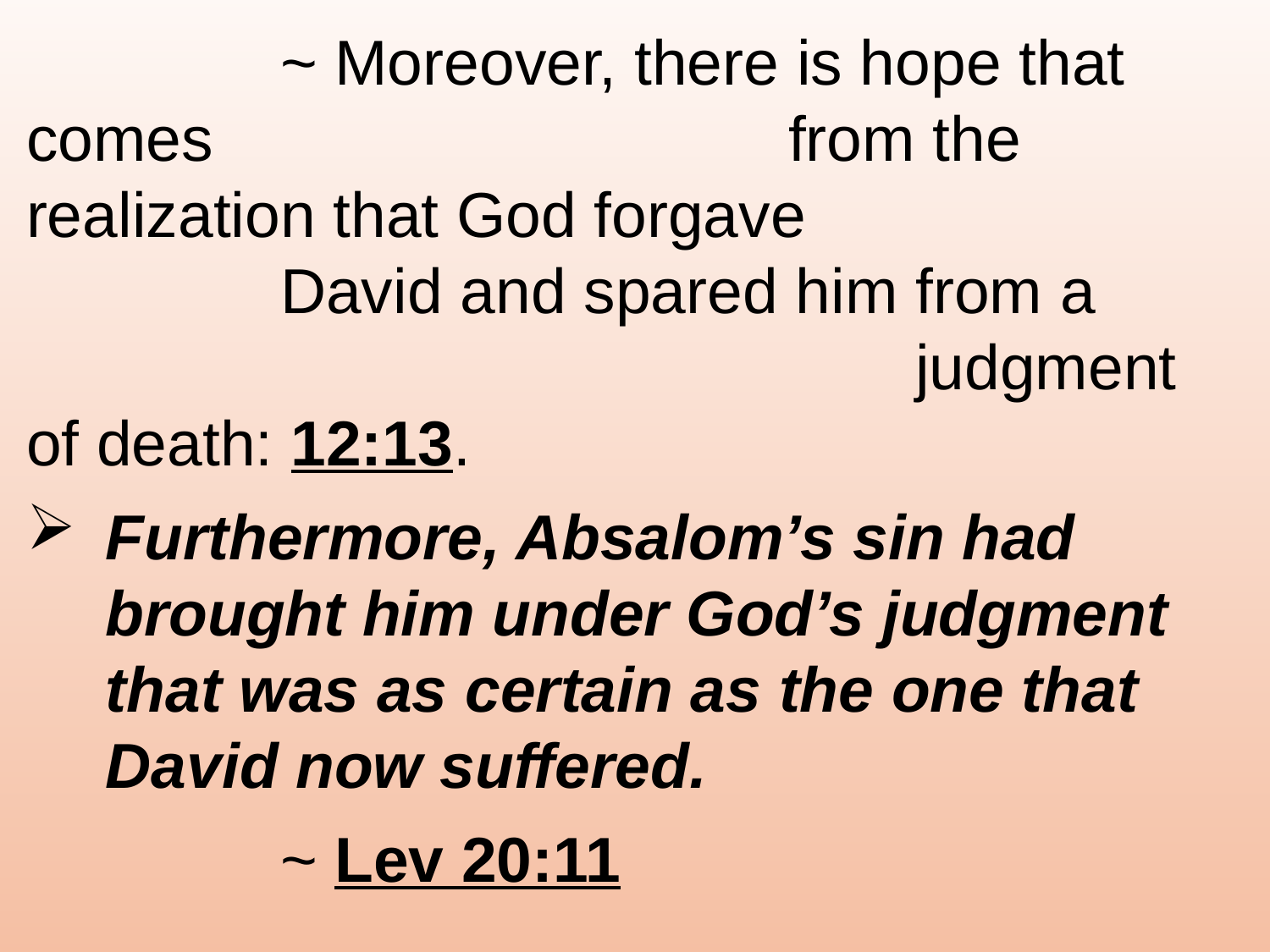

~ Moreover, there is hope that comes 					from the realization that God forgave 					David and spared him from a 								judgment of death: 12:13.
Furthermore, Absalom’s sin had brought him under God’s judgment that was as certain as the one that David now suffered.
		~ Lev 20:11